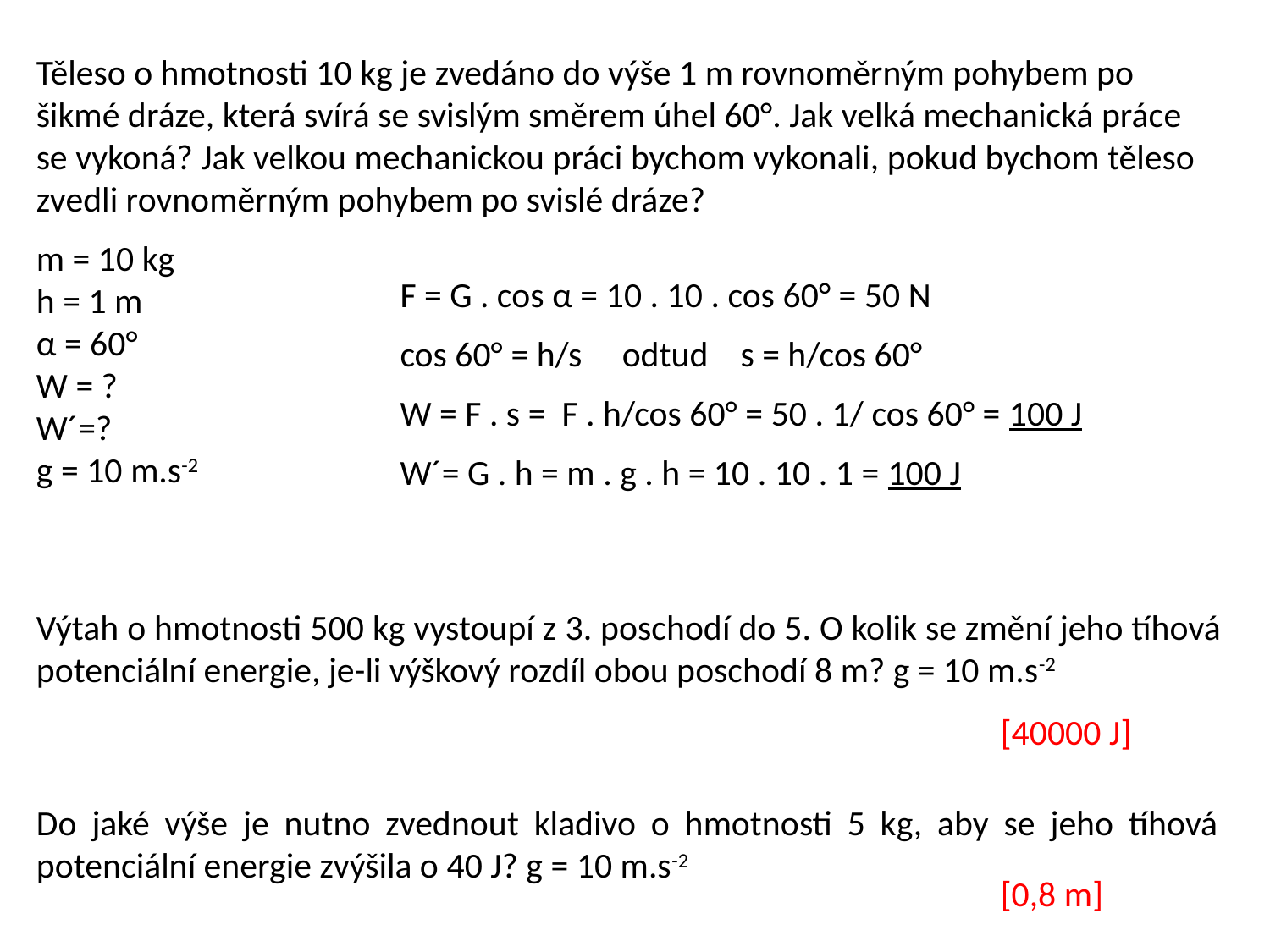

Těleso o hmotnosti 10 kg je zvedáno do výše 1 m rovnoměrným pohybem po šikmé dráze, která svírá se svislým směrem úhel 60°. Jak velká mechanická práce se vykoná? Jak velkou mechanickou práci bychom vykonali, pokud bychom těleso zvedli rovnoměrným pohybem po svislé dráze?

m = 10 kg
h = 1 m
α = 60°
W = ?
W´=?
g = 10 m.s-2
F = G . cos α = 10 . 10 . cos 60° = 50 N

cos 60° = h/s     odtud    s = h/cos 60°

W = F . s =  F . h/cos 60° = 50 . 1/ cos 60° = 100 J

W´= G . h = m . g . h = 10 . 10 . 1 = 100 J
Výtah o hmotnosti 500 kg vystoupí z 3. poschodí do 5. O kolik se změní jeho tíhová potenciální energie, je-li výškový rozdíl obou poschodí 8 m? g = 10 m.s-2
[40000 J]
Do jaké výše je nutno zvednout kladivo o hmotnosti 5 kg, aby se jeho tíhová potenciální energie zvýšila o 40 J? g = 10 m.s-2
[0,8 m]